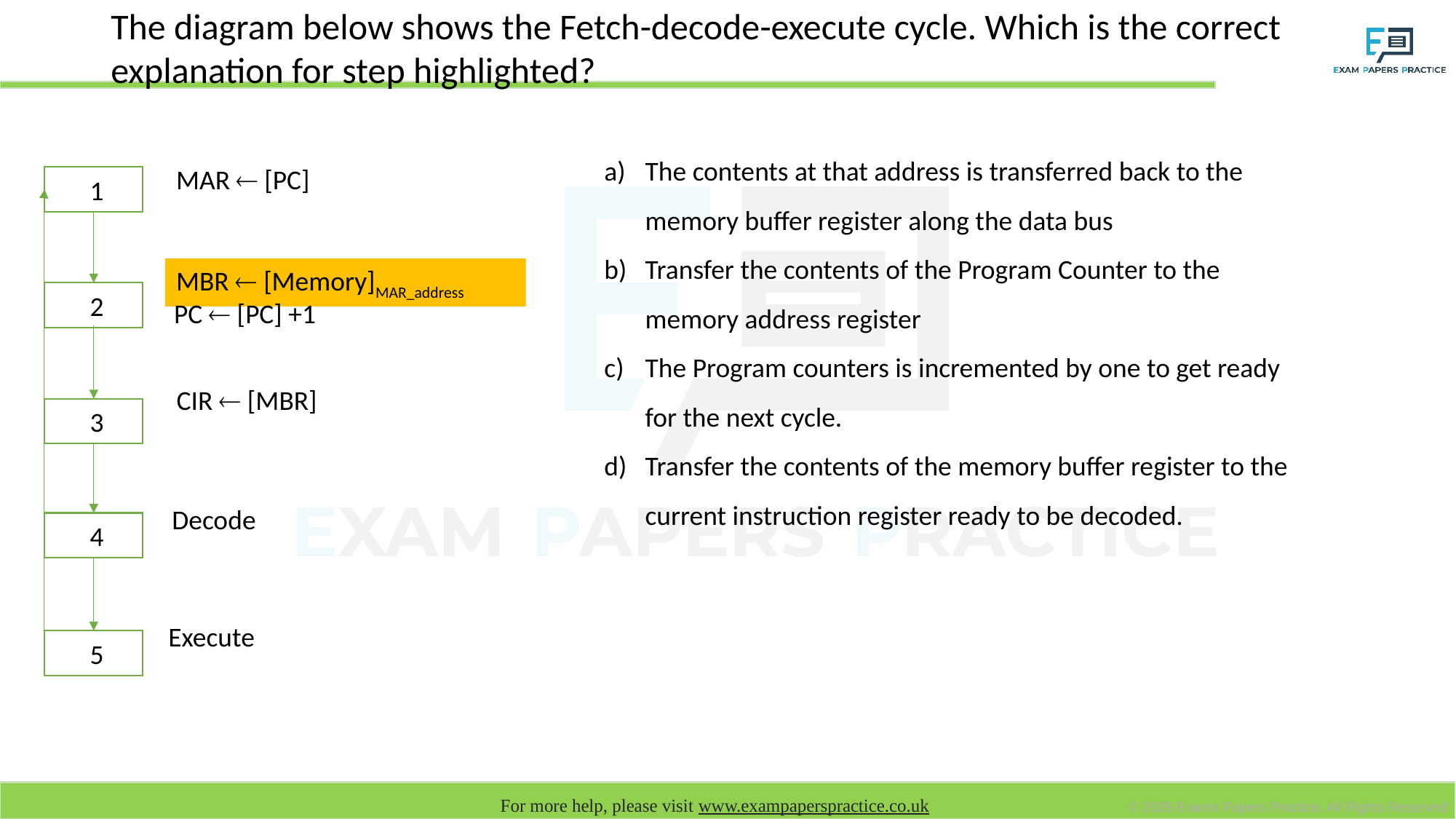

# The diagram below shows the Fetch-decode-execute cycle. Which is the correct explanation for step highlighted?
The contents at that address is transferred back to the memory buffer register along the data bus
Transfer the contents of the Program Counter to the memory address register
The Program counters is incremented by one to get ready for the next cycle.
Transfer the contents of the memory buffer register to the current instruction register ready to be decoded.
MAR ← [PC]

 1
MBR ← [Memory]MAR_address
 2
PC ← [PC] +1
CIR ← [MBR]

 3
Decode
 4
Execute
 5